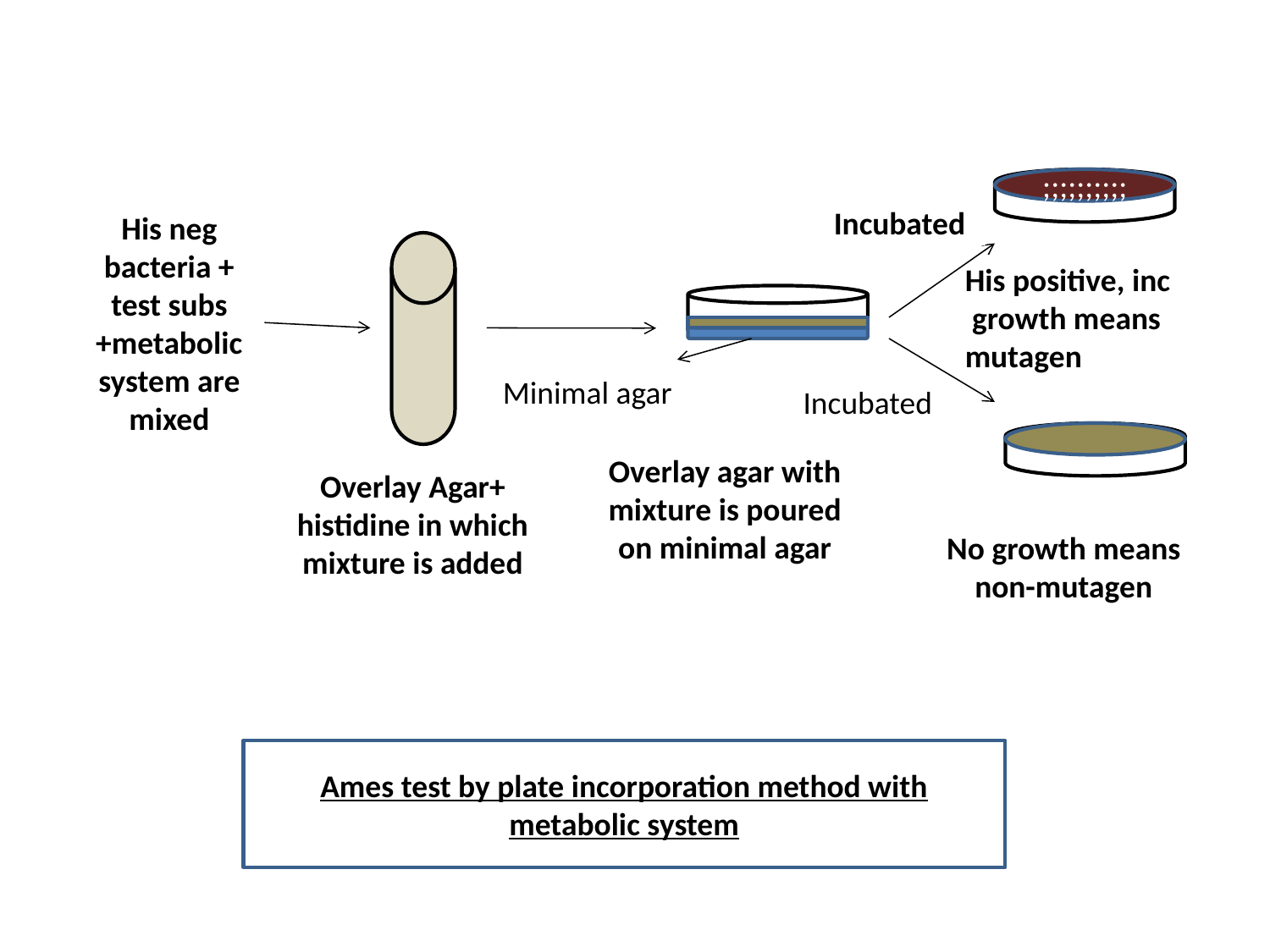

;;;;;;;;;;
His neg bacteria + test subs +metabolic system are mixed
Incubated

His positive, inc  growth means mutagen

Minimal agar
Incubated

Overlay agar with mixture is poured on minimal agar
Overlay Agar+ histidine in which mixture is added
No growth means non-mutagen
Ames test by plate incorporation method with metabolic system